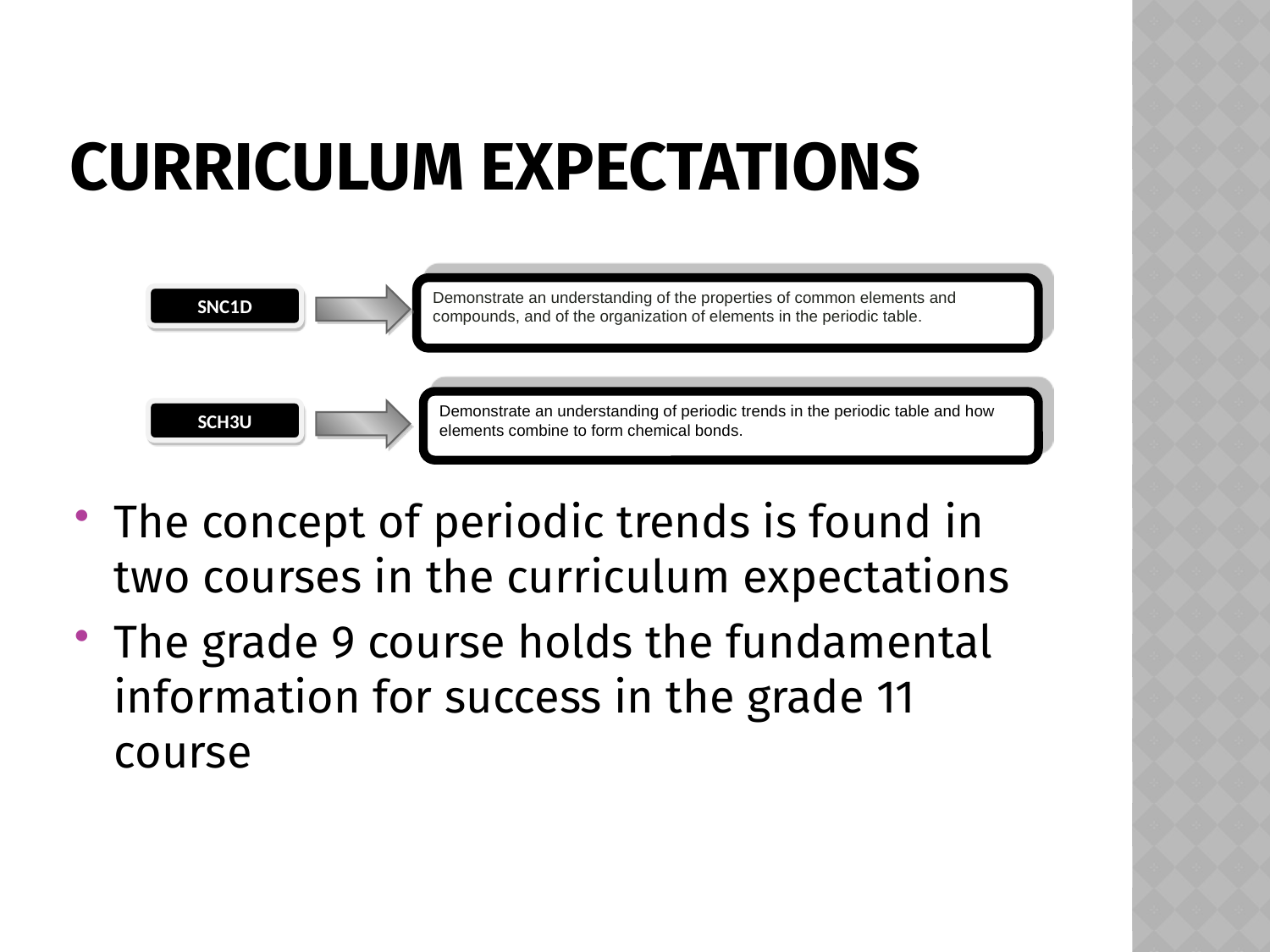

# Curriculum Expectations

The concept of periodic trends is found in two courses in the curriculum expectations
The grade 9 course holds the fundamental information for success in the grade 11 course
Demonstrate an understanding of the properties of common elements and compounds, and of the organization of elements in the periodic table.
SNC1D

Demonstrate an understanding of periodic trends in the periodic table and how elements combine to form chemical bonds.
SCH3U